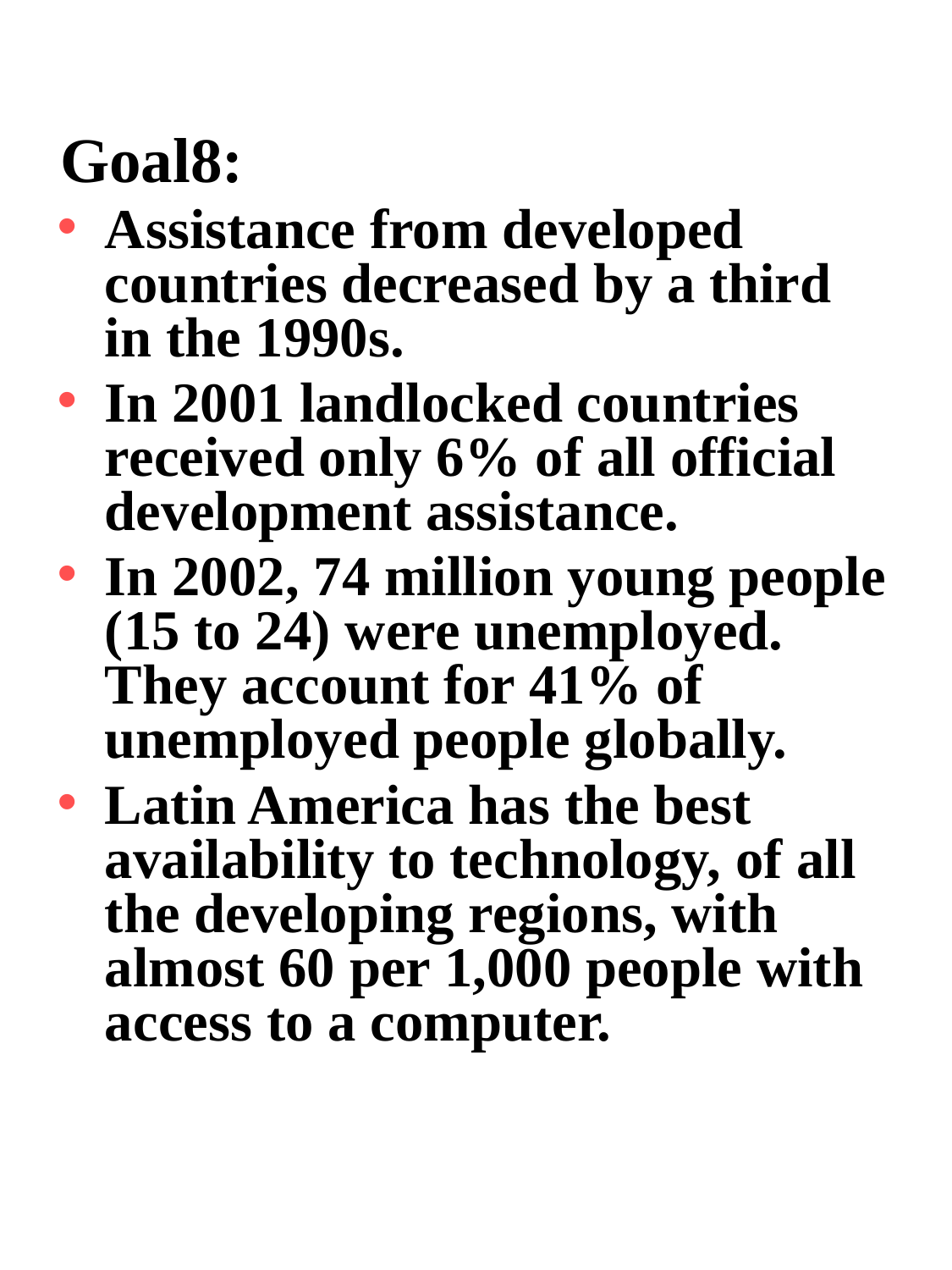

# Goal8:
Assistance from developed countries decreased by a third in the 1990s.
In 2001 landlocked countries received only 6% of all official development assistance.
In 2002, 74 million young people (15 to 24) were unemployed.  They account for 41% of unemployed people globally.
Latin America has the best availability to technology, of all the developing regions, with almost 60 per 1,000 people with access to a computer.